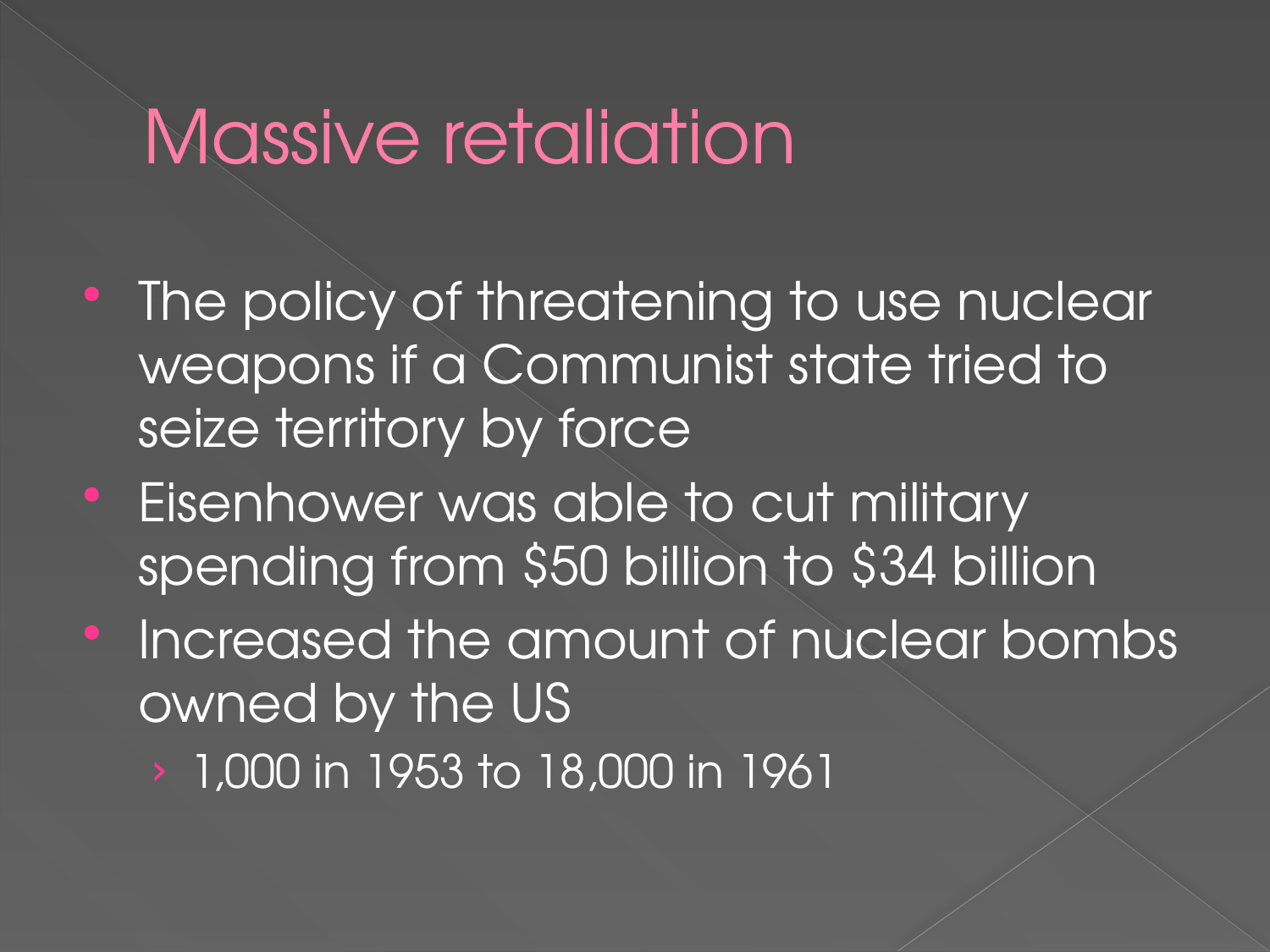

# Massive retaliation
The policy of threatening to use nuclear weapons if a Communist state tried to seize territory by force
Eisenhower was able to cut military spending from $50 billion to $34 billion
Increased the amount of nuclear bombs owned by the US
1,000 in 1953 to 18,000 in 1961